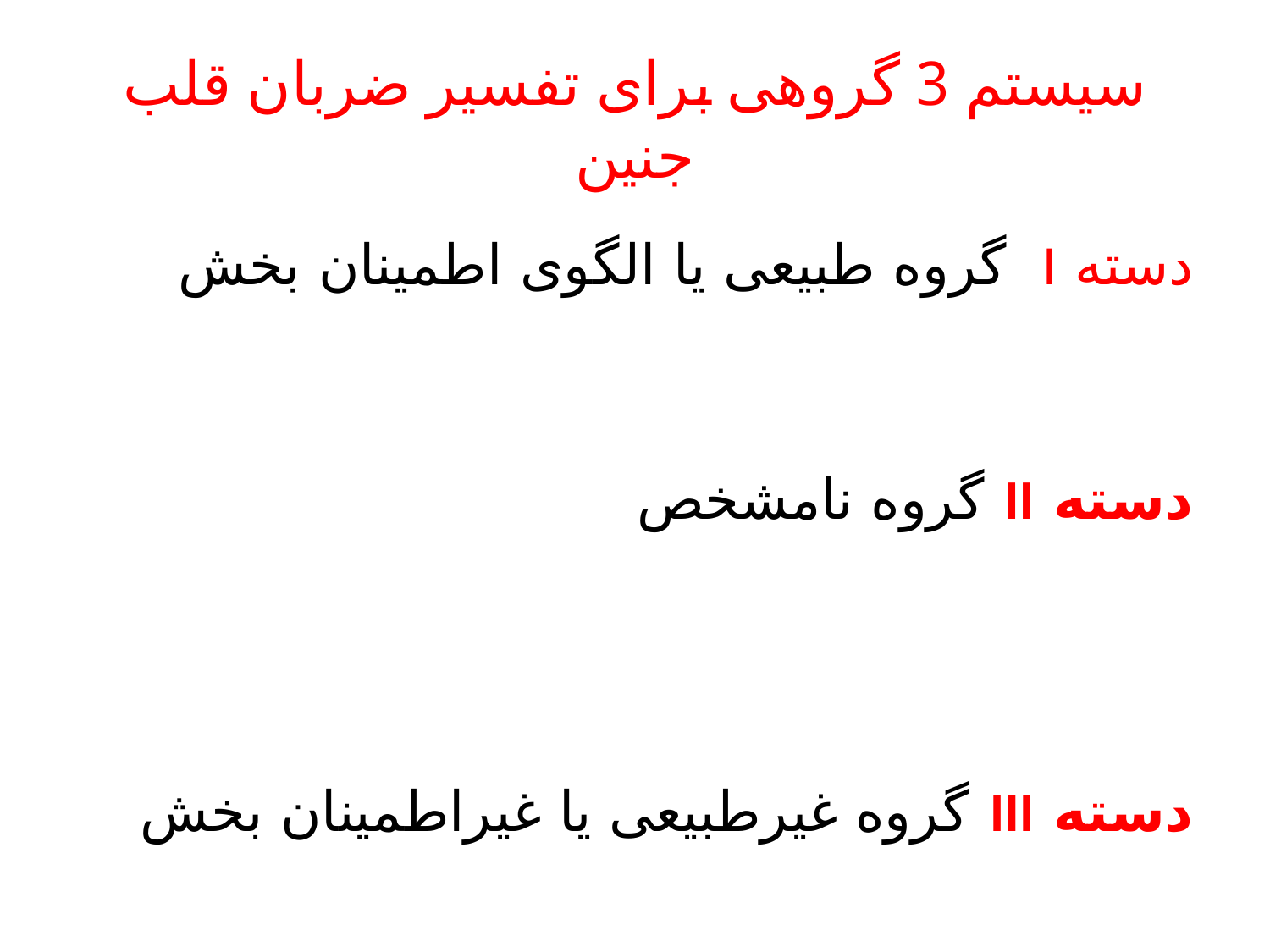

# سیستم 3 گروهی برای تفسیر ضربان قلب جنین
دسته I  گروه طبیعی یا الگوی اطمینان بخش

دسته II گروه نامشخص

دسته III گروه غیرطبیعی یا غیراطمینان بخش